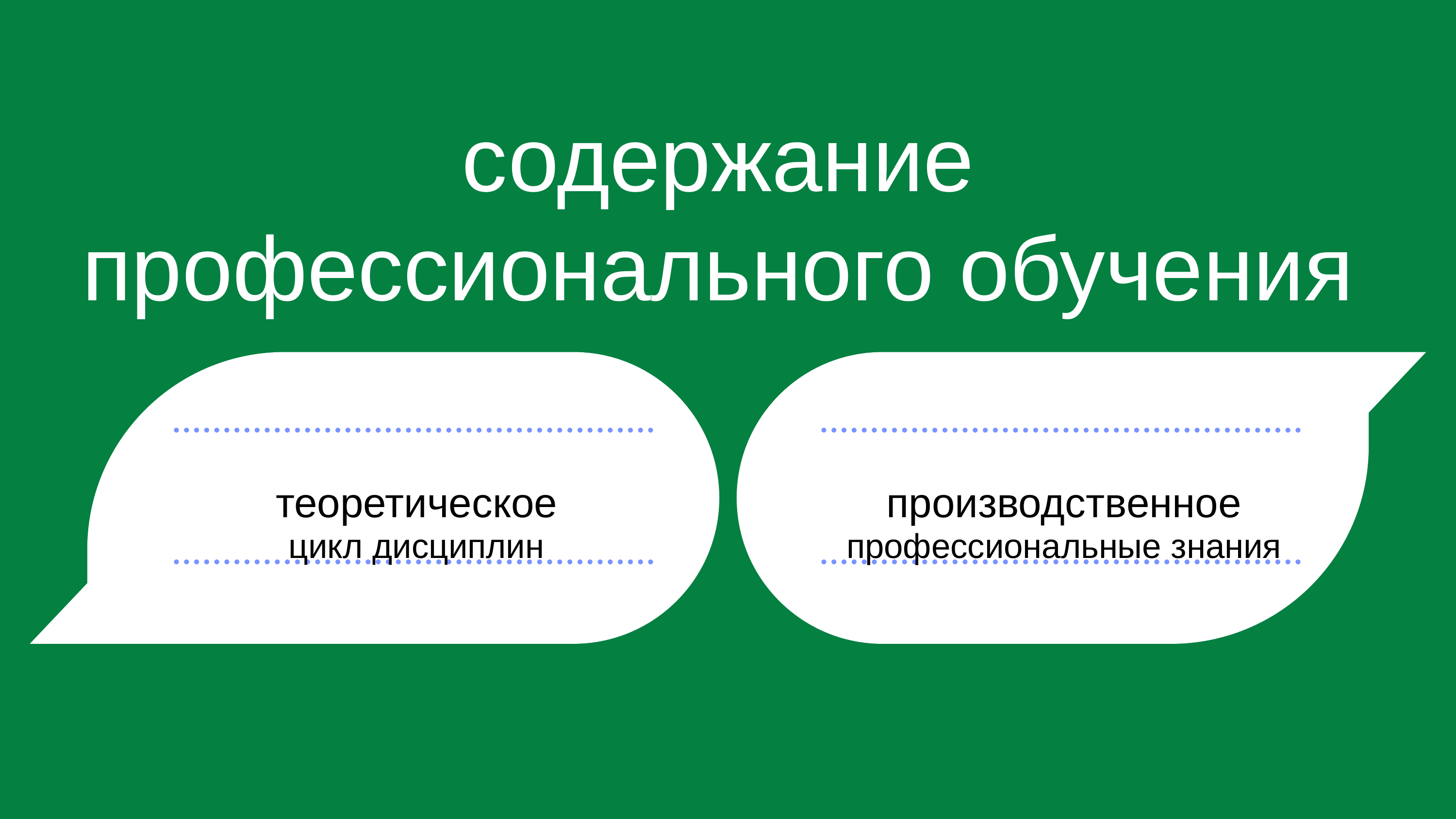

содержание профессионального обучения

теоретическое
производственное
цикл дисциплин
профессиональные знания